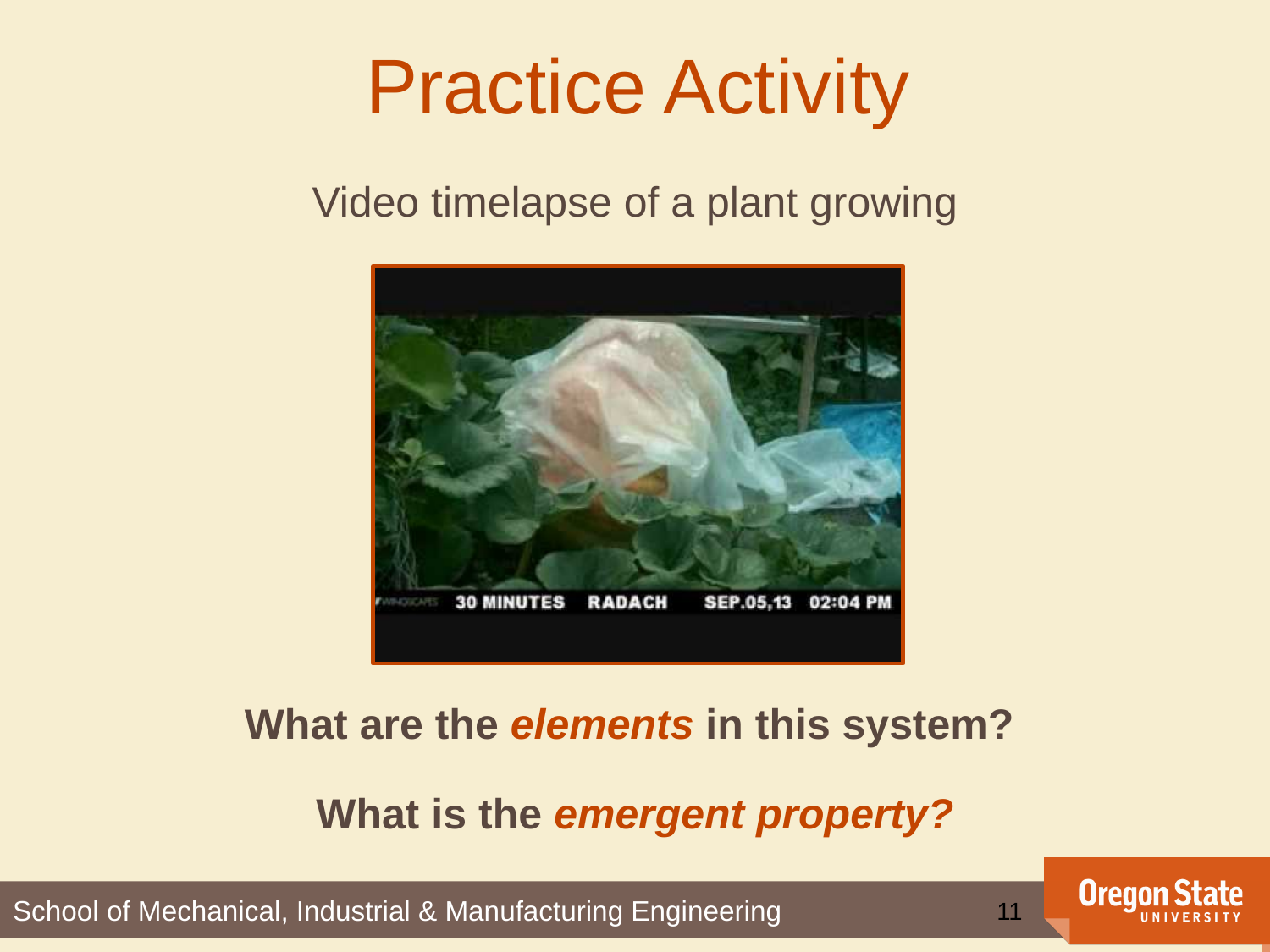

# Practice Activity
Video timelapse of a plant growing

What are the elements in this system?
What is the emergent property?
11